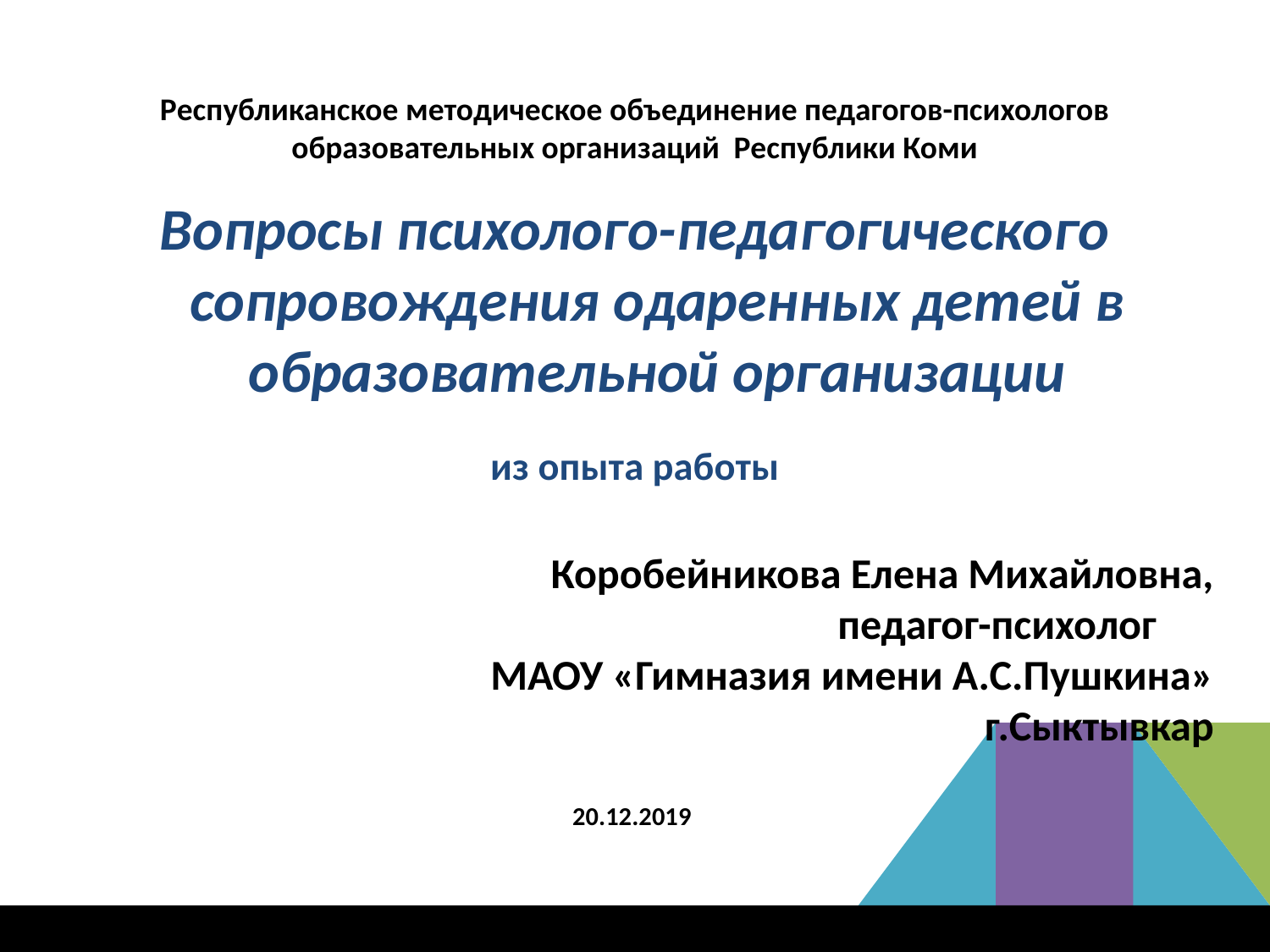

# Республиканское методическое объединение педагогов-психологов образовательных организаций  Республики Коми
Вопросы психолого-педагогического сопровождения одаренных детей в образовательной организации

из опыта работы

Коробейникова Елена Михайловна,
 педагог-психолог
МАОУ «Гимназия имени А.С.Пушкина»
г.Сыктывкар

20.12.2019